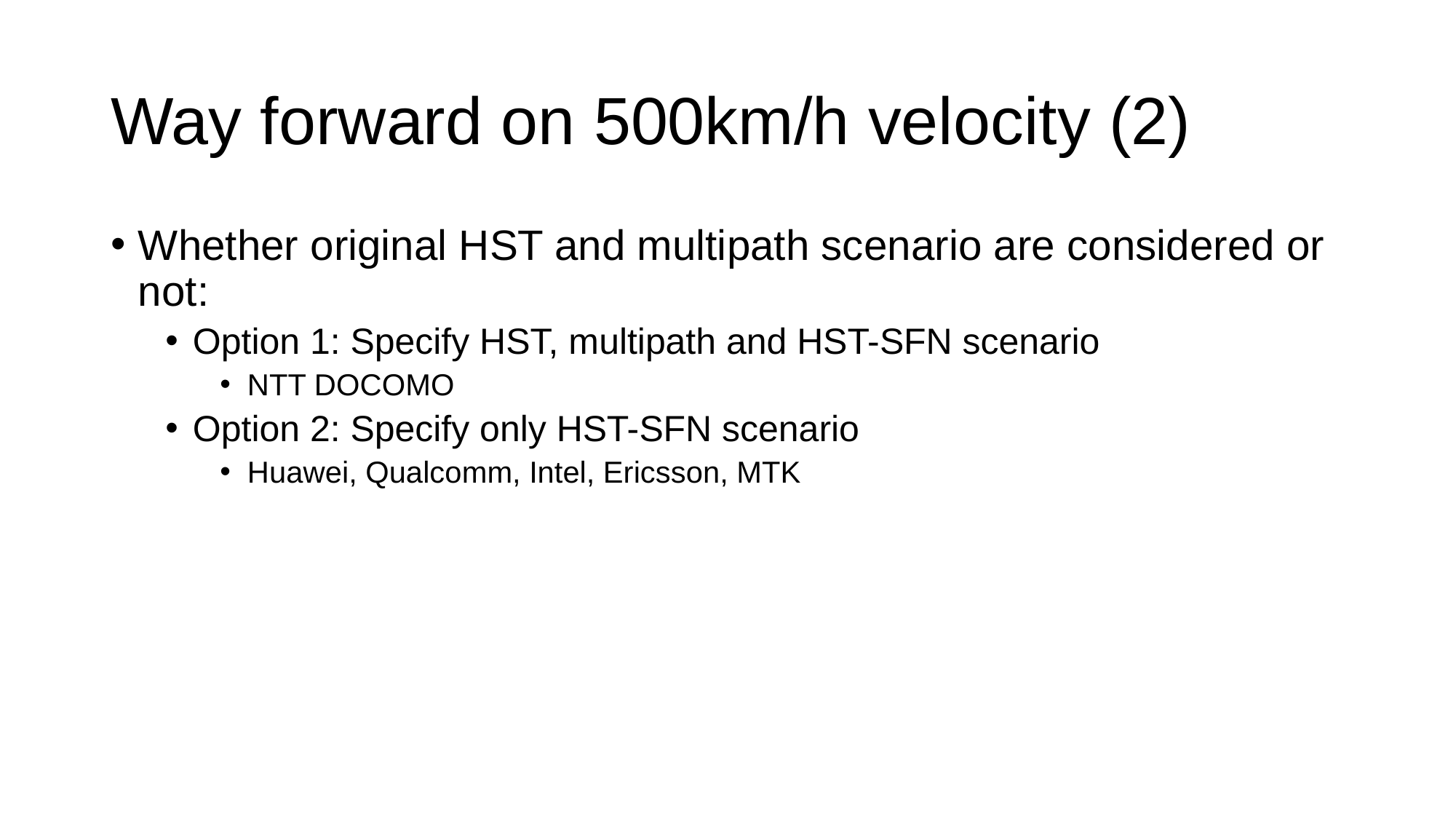

# Way forward on 500km/h velocity (2)
Whether original HST and multipath scenario are considered or not:
Option 1: Specify HST, multipath and HST-SFN scenario
NTT DOCOMO
Option 2: Specify only HST-SFN scenario
Huawei, Qualcomm, Intel, Ericsson, MTK